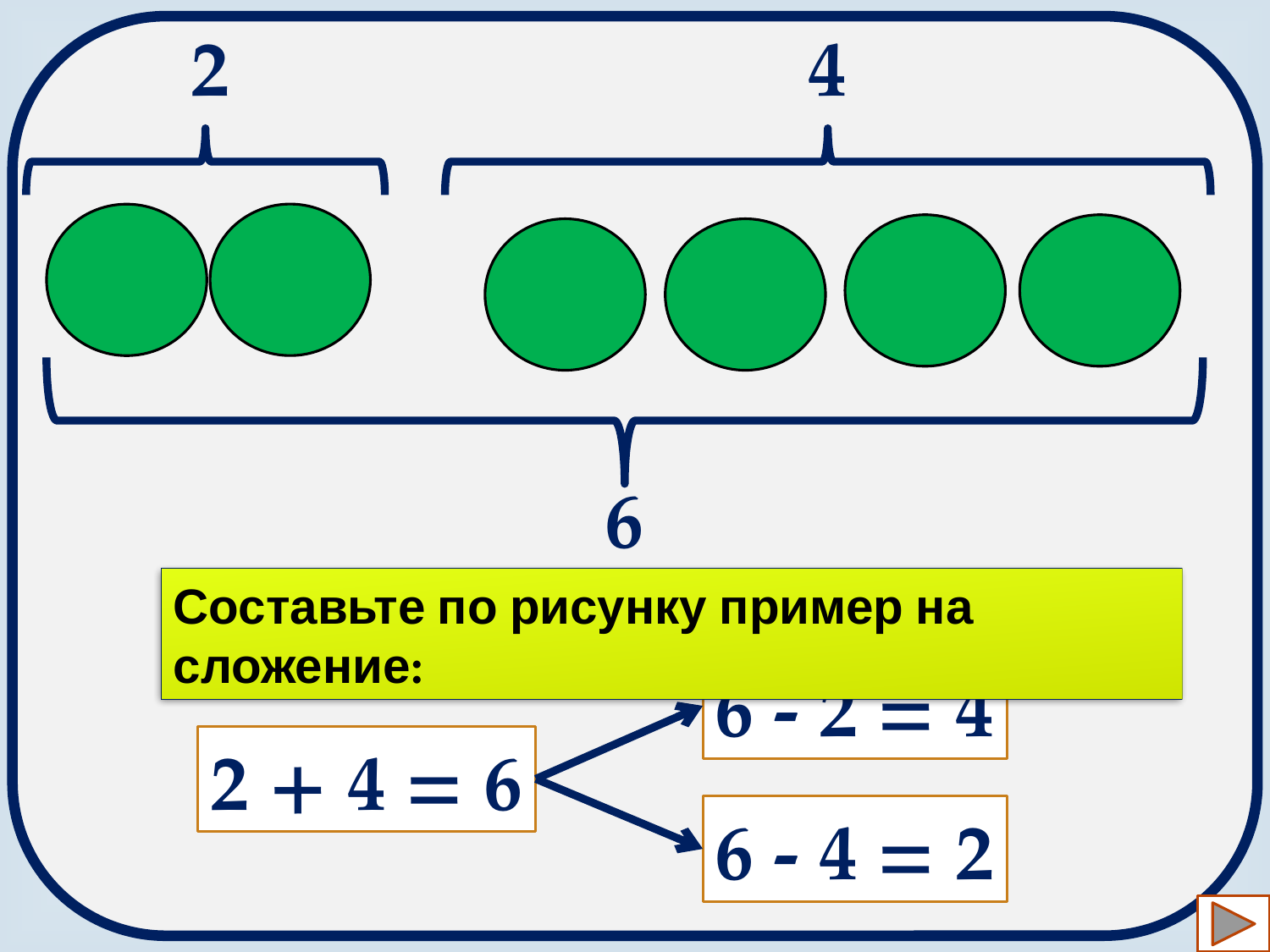

2
4

6
Составьте по рисунку пример на сложение:
6 - 2 = 4
2 + 4 = 6
6 - 4 = 2